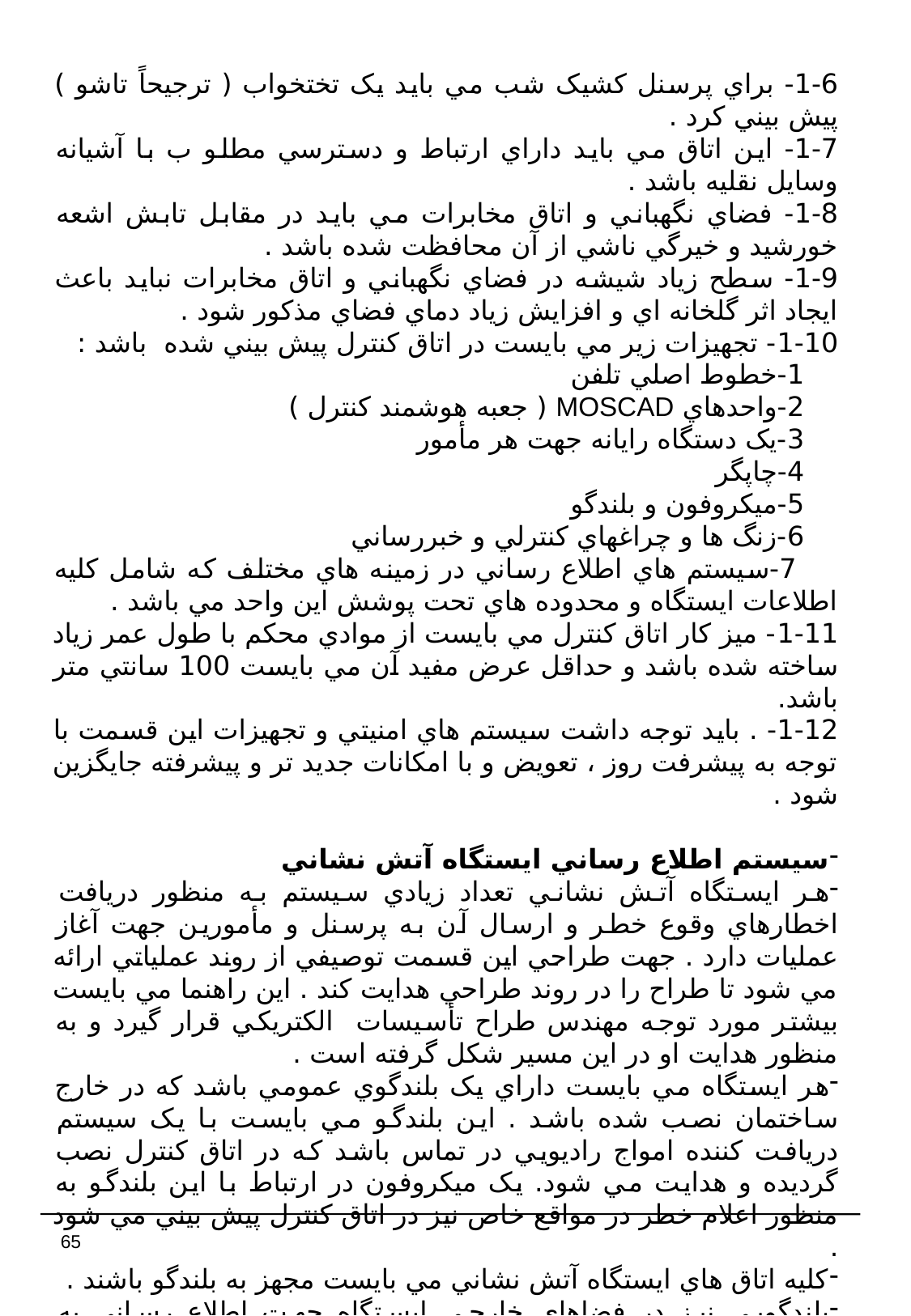

1-6- براي پرسنل کشيک شب مي بايد يک تختخواب ( ترجيحاً تاشو ) پيش بيني کرد .
1-7- اين اتاق مي بايد داراي ارتباط و دسترسي مطلو ب با آشيانه وسايل نقليه باشد .
1-8- فضاي نگهباني و اتاق مخابرات مي بايد در مقابل تابش اشعه خورشيد و خيرگي ناشي از آن محافظت شده باشد .
1-9- سطح زياد شيشه در فضاي نگهباني و اتاق مخابرات نبايد باعث ايجاد اثر گلخانه اي و افزايش زياد دماي فضاي مذکور شود .
1-10- تجهيزات زير مي بايست در اتاق کنترل پيش بيني شده  باشد :
    1-خطوط اصلي تلفن
    2-واحدهاي MOSCAD ( جعبه هوشمند کنترل )
    3-يک دستگاه رايانه جهت هر مأمور
    4-چاپگر
    5-ميکروفون و بلندگو
    6-زنگ ها و چراغهاي کنترلي و خبررساني
    7-سيستم هاي اطلاع رساني در زمينه هاي مختلف که شامل کليه اطلاعات ايستگاه و محدوده هاي تحت پوشش اين واحد مي باشد .
1-11- ميز کار اتاق کنترل مي بايست از موادي محکم با طول عمر زياد ساخته شده باشد و حداقل عرض مفيد آن مي بايست 100 سانتي متر باشد.
1-12- . بايد توجه داشت سيستم هاي امنيتي و تجهيزات اين قسمت با توجه به پيشرفت روز ، تعويض و با امکانات جديد تر و پيشرفته جايگزين شود .

سيستم اطلاع رساني ايستگاه آتش نشاني
هر ايستگاه آتش نشاني تعداد زيادي سيستم به منظور دريافت اخطارهاي وقوع خطر و ارسال آن به پرسنل و مأمورين جهت آغاز عمليات دارد . جهت طراحي اين قسمت توصيفي از روند عملياتي ارائه مي شود تا طراح را در روند طراحي هدايت کند . اين راهنما مي بايست بيشتر مورد توجه مهندس طراح تأسيسات  الکتريکي قرار گيرد و به منظور هدايت او در اين مسير شکل گرفته است .
هر ايستگاه مي بايست داراي يک بلندگوي عمومي باشد که در خارج ساختمان نصب شده باشد . اين بلندگو مي بايست با يک سيستم دريافت کننده امواج راديويي در تماس باشد که در اتاق کنترل نصب گرديده و هدايت مي شود. يک ميکروفون در ارتباط با اين بلندگو به منظور اعلام خطر در مواقع خاص نيز در اتاق کنترل پيش بيني مي شود .
کليه اتاق هاي ايستگاه آتش نشاني مي بايست مجهز به بلندگو باشند .
بلندگويي نيز در فضاهاي خارجي ايستگاه جهت اطلاع رساني به مأموريني که در محوطه هستند ، در نظر گرفته مي شود.
در هر اتاق ، يک جعبه کنترل ديواري ، جهت ميزان بلندي صدا و کنترل سالم بودن بلندگو ، نصب مي گردد

65